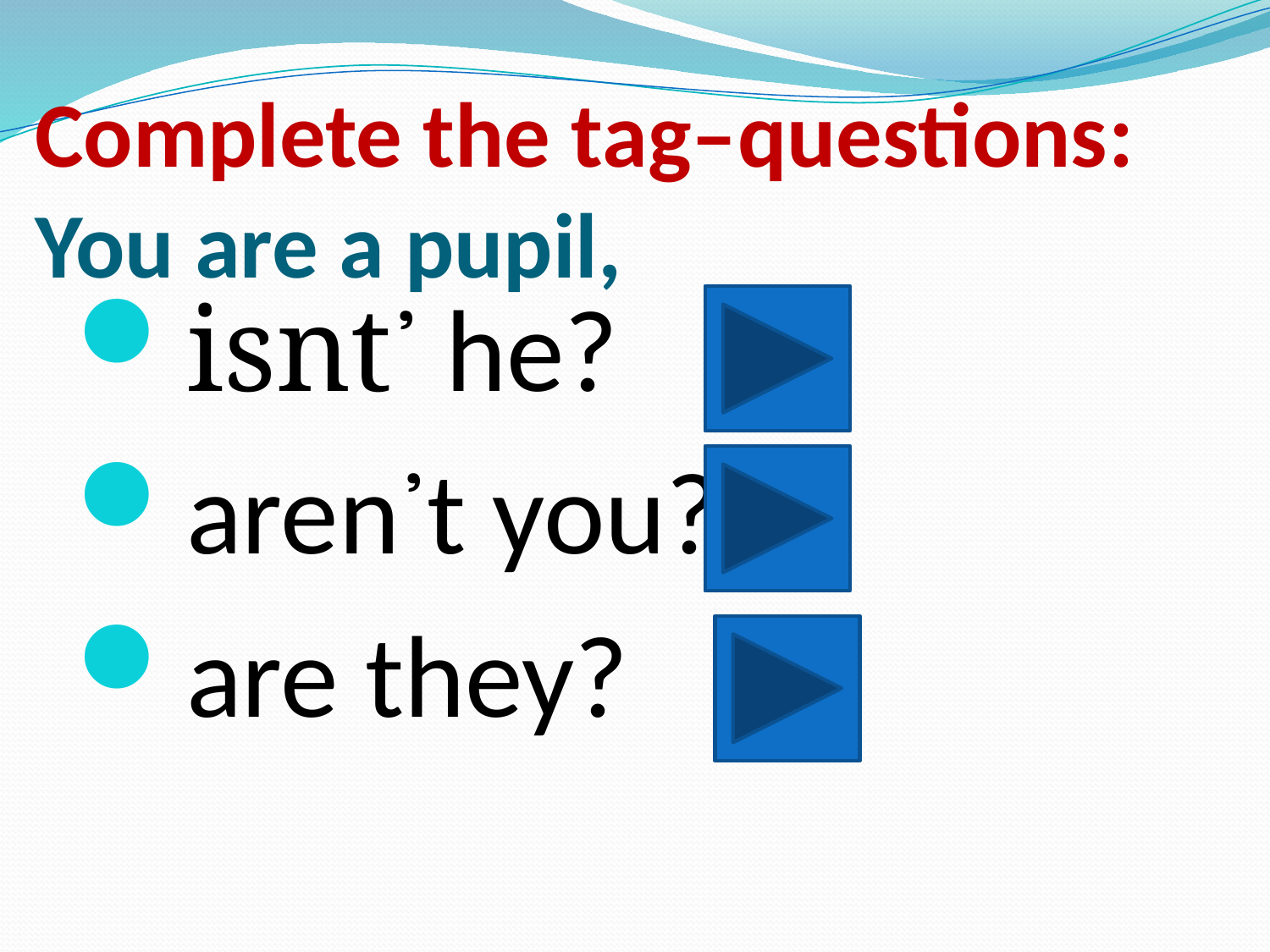

# Complete the tag–questions: You are a pupil,
isnt᾽ he?
aren᾽t you?
are they?